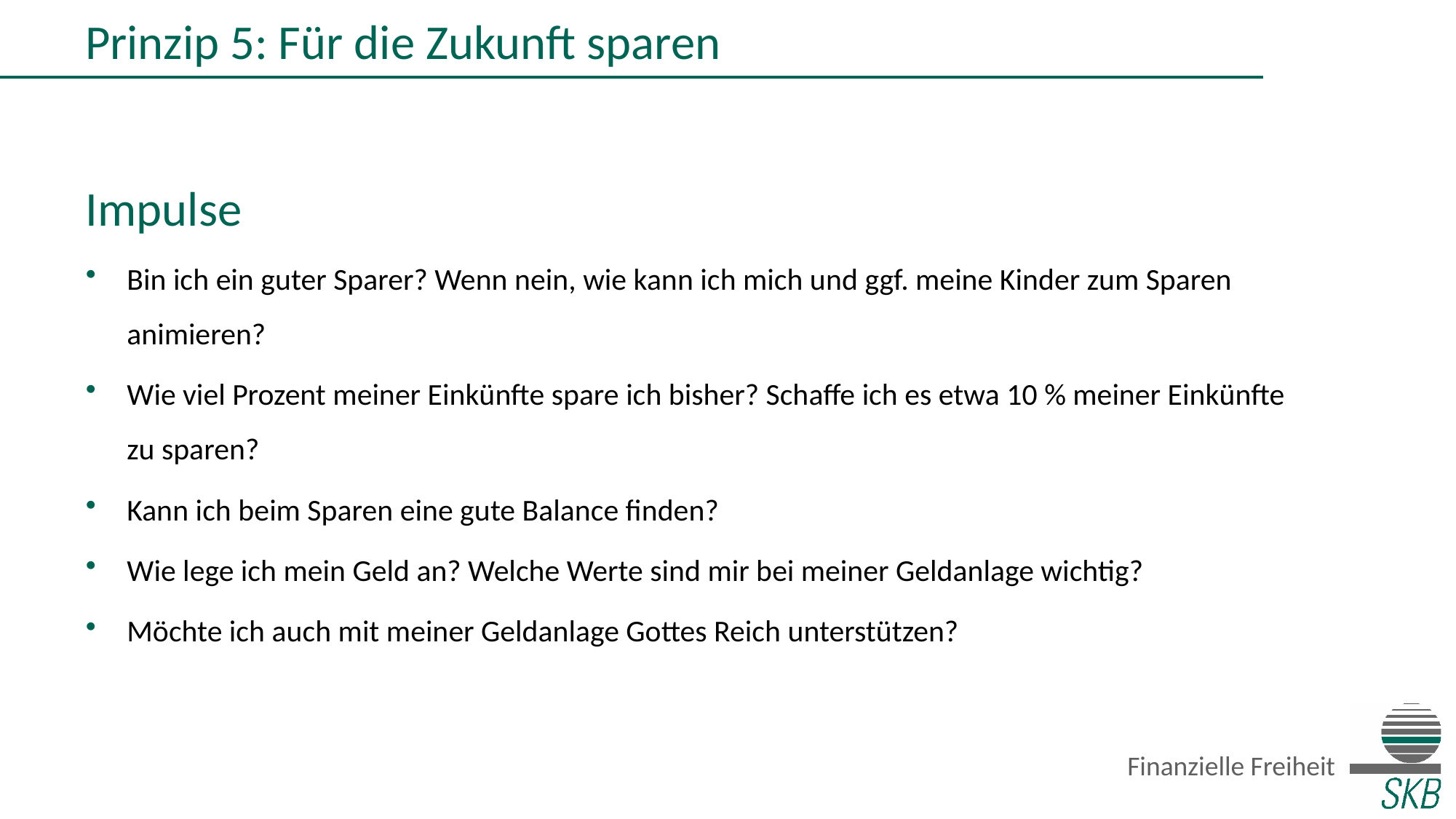

Prinzip 5: Für die Zukunft sparen
Impulse
Bin ich ein guter Sparer? Wenn nein, wie kann ich mich und ggf. meine Kinder zum Sparen animieren?
Wie viel Prozent meiner Einkünfte spare ich bisher? Schaffe ich es etwa 10 % meiner Einkünfte zu sparen?
Kann ich beim Sparen eine gute Balance finden?
Wie lege ich mein Geld an? Welche Werte sind mir bei meiner Geldanlage wichtig?
Möchte ich auch mit meiner Geldanlage Gottes Reich unterstützen?